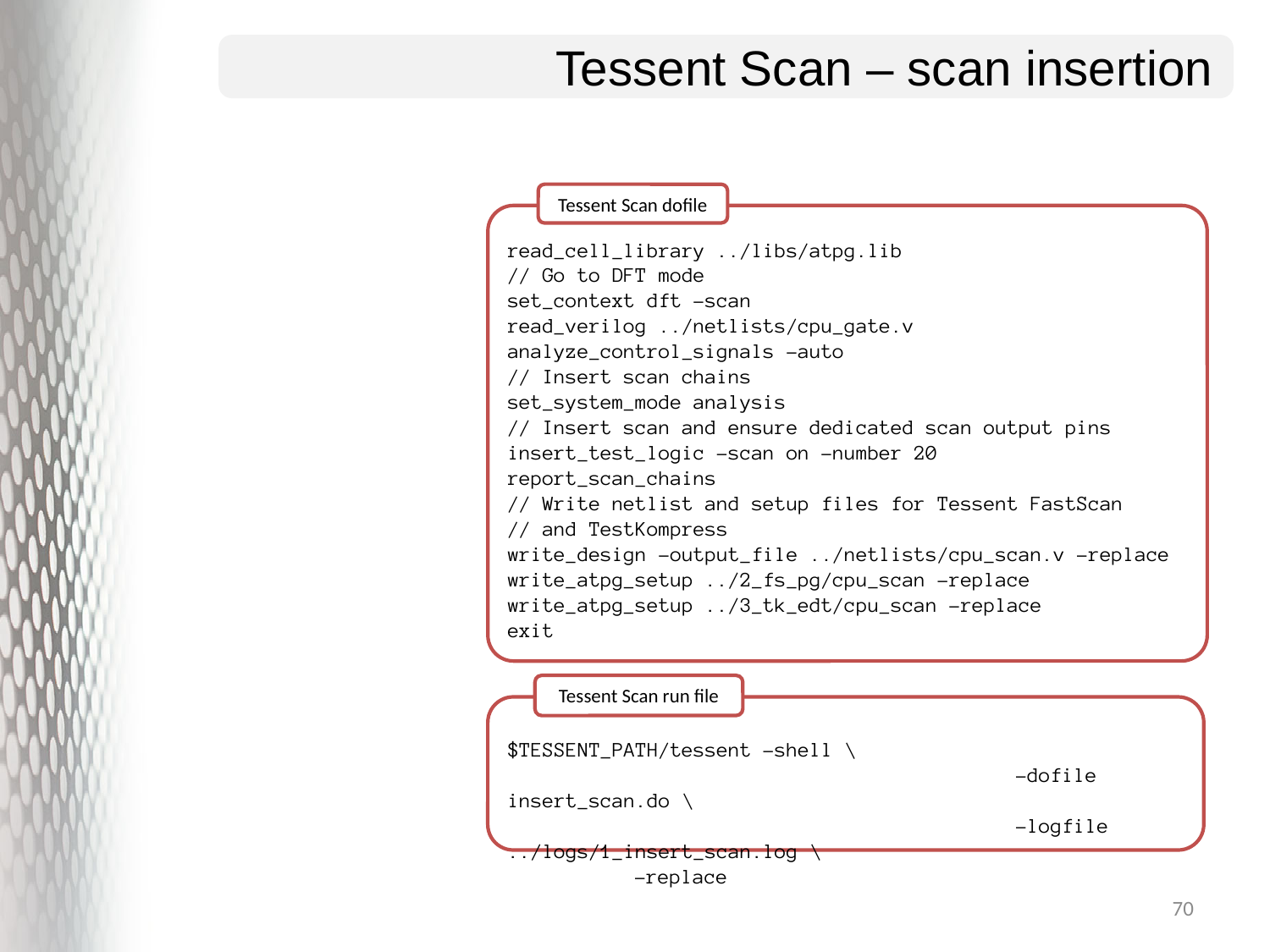

# Tessent Scan – scan insertion
Tessent Scan dofile

read_cell_library ../libs/atpg.lib
// Go to DFT mode
set_context dft -scan
read_verilog ../netlists/cpu_gate.v
analyze_control_signals -auto
// Insert scan chains
set_system_mode analysis
// Insert scan and ensure dedicated scan output pins
insert_test_logic -scan on -number 20
report_scan_chains
// Write netlist and setup files for Tessent FastScan
// and TestKompress
write_design -output_file ../netlists/cpu_scan.v -replace
write_atpg_setup ../2_fs_pg/cpu_scan -replace
write_atpg_setup ../3_tk_edt/cpu_scan -replace
exit
Tessent Scan run file
$TESSENT_PATH/tessent -shell \
				-dofile insert_scan.do \
				-logfile ../logs/1_insert_scan.log \ 				-replace
70